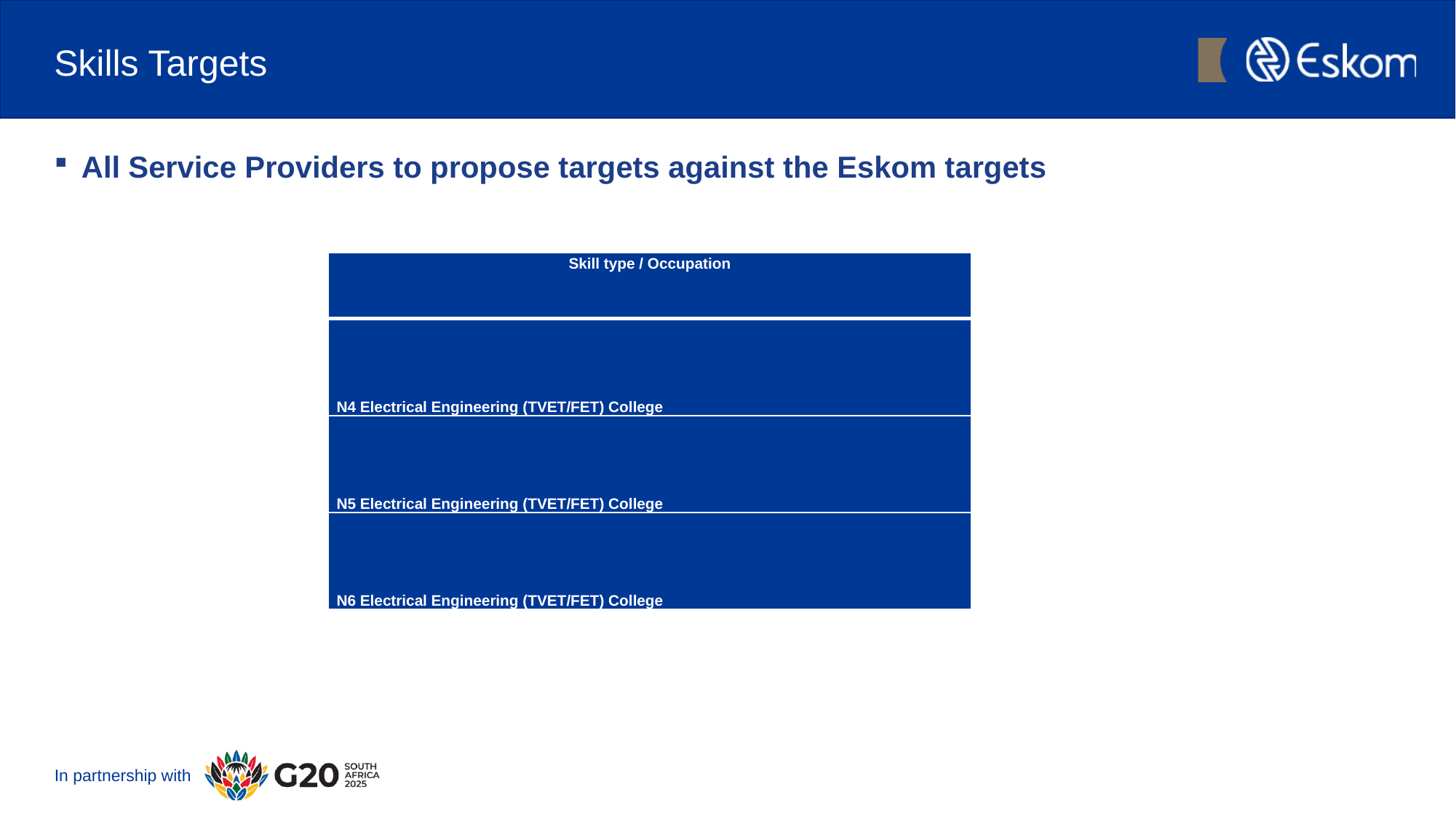

# Skills Targets
All Service Providers to propose targets against the Eskom targets

| Skill type / Occupation |
| --- |
| N4 Electrical Engineering (TVET/FET) College |
| N5 Electrical Engineering (TVET/FET) College |
| N6 Electrical Engineering (TVET/FET) College |